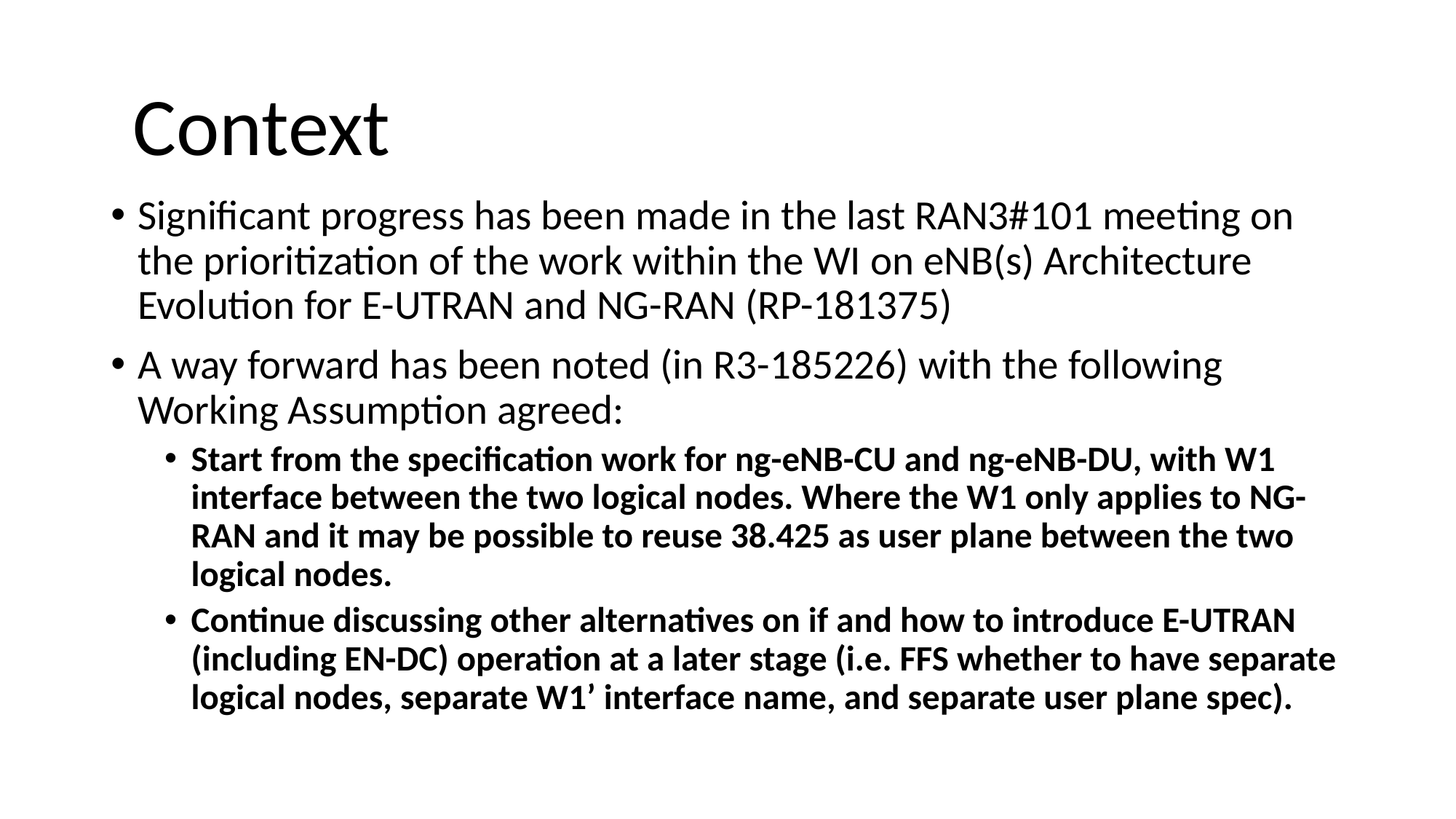

Context
Significant progress has been made in the last RAN3#101 meeting on the prioritization of the work within the WI on eNB(s) Architecture Evolution for E-UTRAN and NG-RAN (RP-181375)
A way forward has been noted (in R3-185226) with the following Working Assumption agreed:
Start from the specification work for ng-eNB-CU and ng-eNB-DU, with W1 interface between the two logical nodes. Where the W1 only applies to NG-RAN and it may be possible to reuse 38.425 as user plane between the two logical nodes.
Continue discussing other alternatives on if and how to introduce E-UTRAN (including EN-DC) operation at a later stage (i.e. FFS whether to have separate logical nodes, separate W1’ interface name, and separate user plane spec).